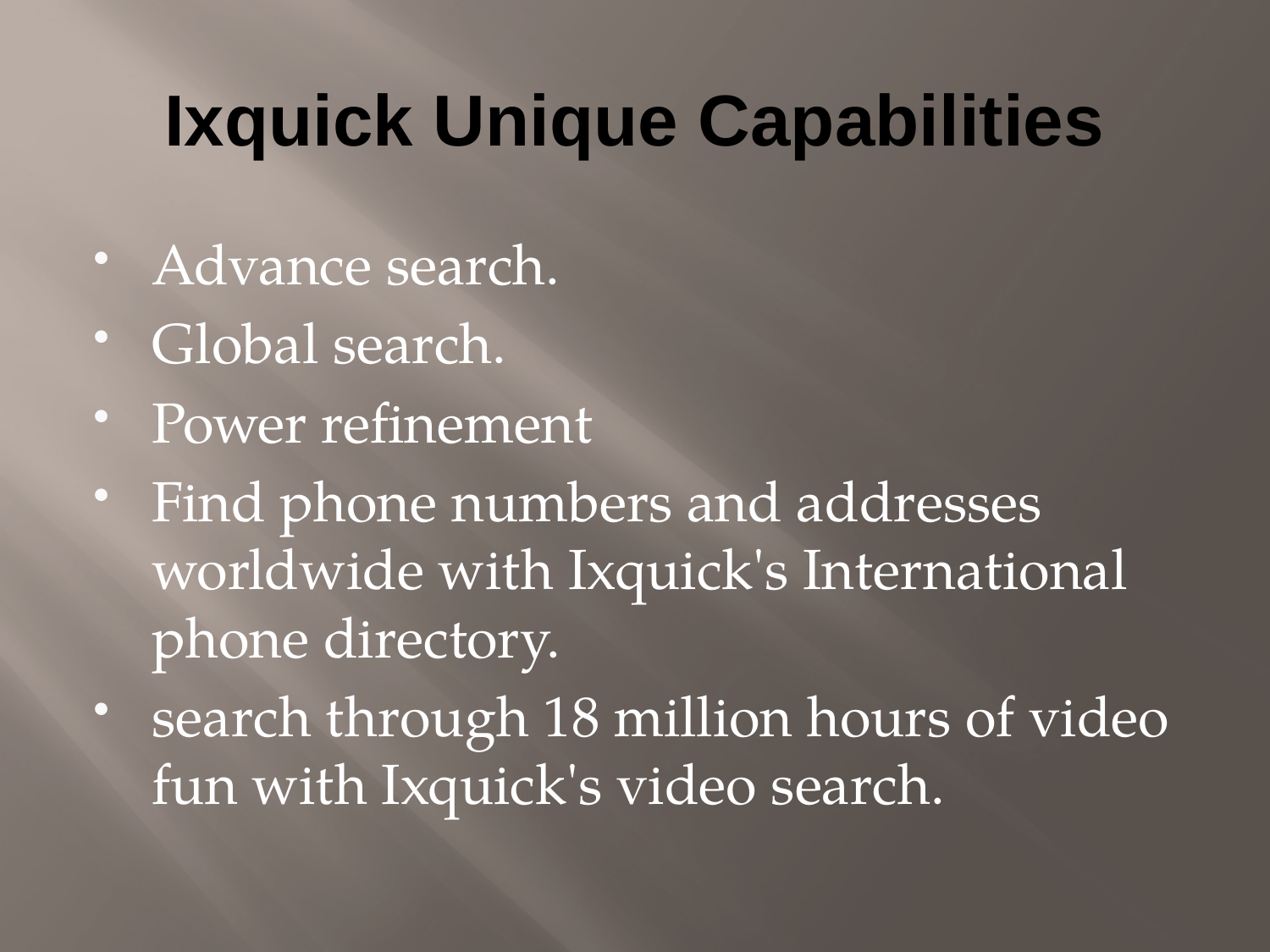

# Ixquick Unique Capabilities
Advance search.
Global search.
Power refinement
Find phone numbers and addresses worldwide with Ixquick's International phone directory.
search through 18 million hours of video fun with Ixquick's video search.